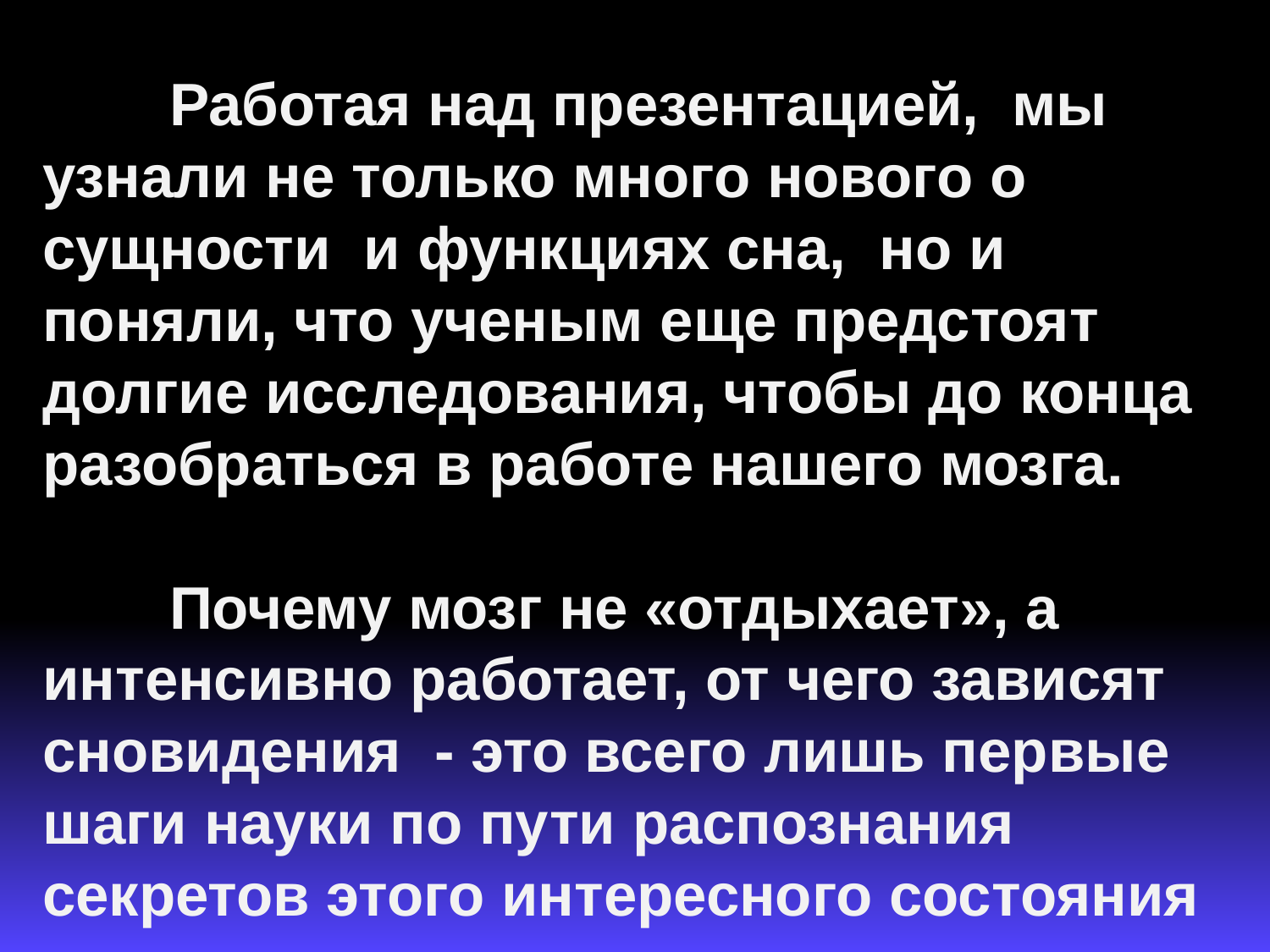

Работая над презентацией,  мы узнали не только много нового о сущности  и функциях сна,  но и поняли, что ученым еще предстоят долгие исследования, чтобы до конца разобраться в работе нашего мозга.

	Почему мозг не «отдыхает», а  интенсивно работает, от чего зависят сновидения  - это всего лишь первые шаги науки по пути распознания секретов этого интересного состояния человека.